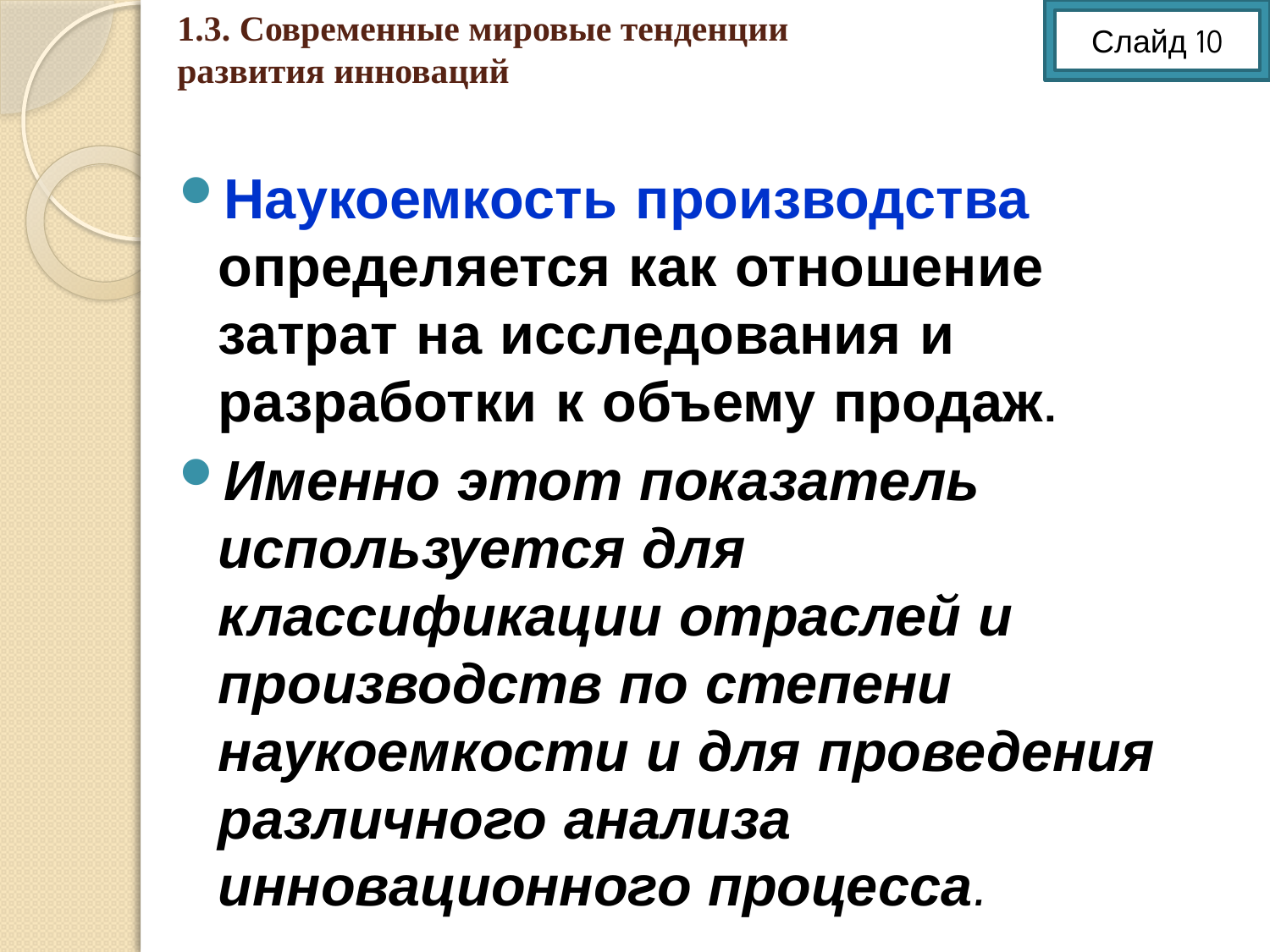

1.3. Современные мировые тенденции
развития инноваций
Слайд 10
Наукоемкость производства определяется как отношение затрат на исследования и разработки к объему продаж.
Именно этот показатель используется для классификации отраслей и производств по степени наукоемкости и для проведения различного анализа инновационного процесса.